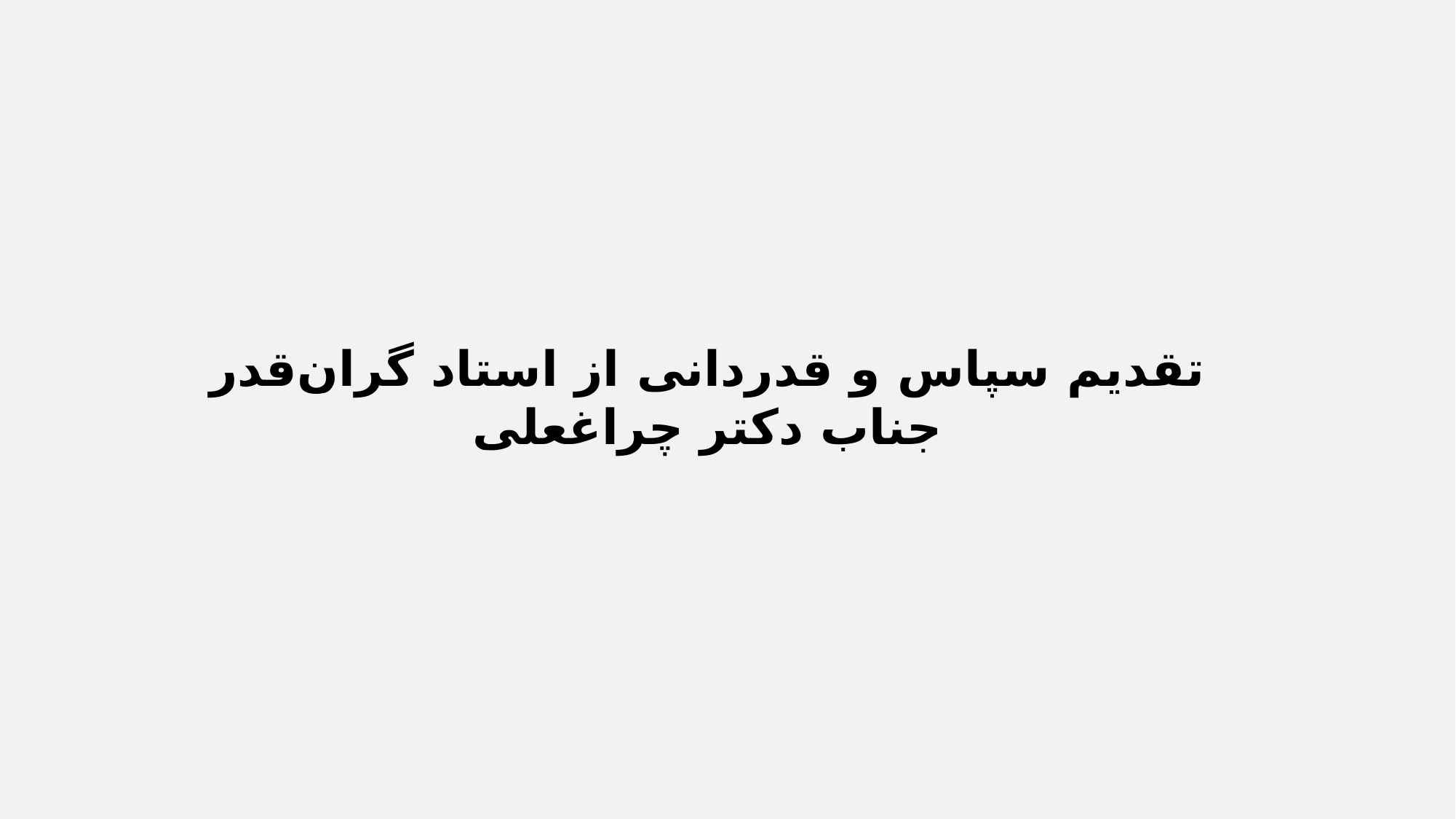

تقدیم سپاس و قدردانی از استاد گران‌قدر
جناب دکتر چراغعلی